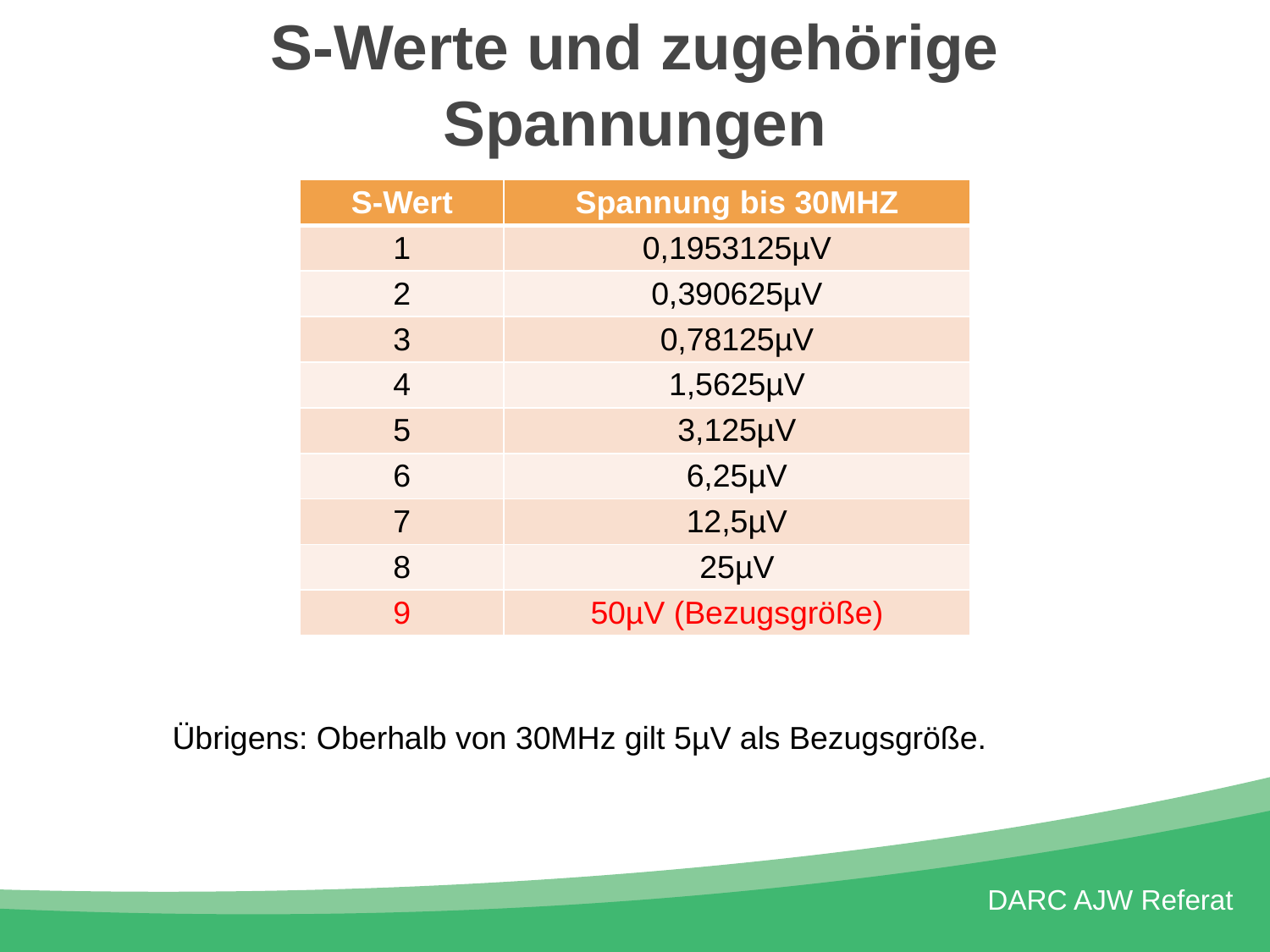

# S-Werte und zugehörige Spannungen

| S-Wert | Spannung bis 30MHZ |
| --- | --- |
| 1 | 0,1953125µV |
| 2 | 0,390625µV |
| 3 | 0,78125µV |
| 4 | 1,5625µV |
| 5 | 3,125µV |
| 6 | 6,25µV |
| 7 | 12,5µV |
| 8 | 25µV |
| 9 | 50µV (Bezugsgröße) |
Übrigens: Oberhalb von 30MHz gilt 5µV als Bezugsgröße.